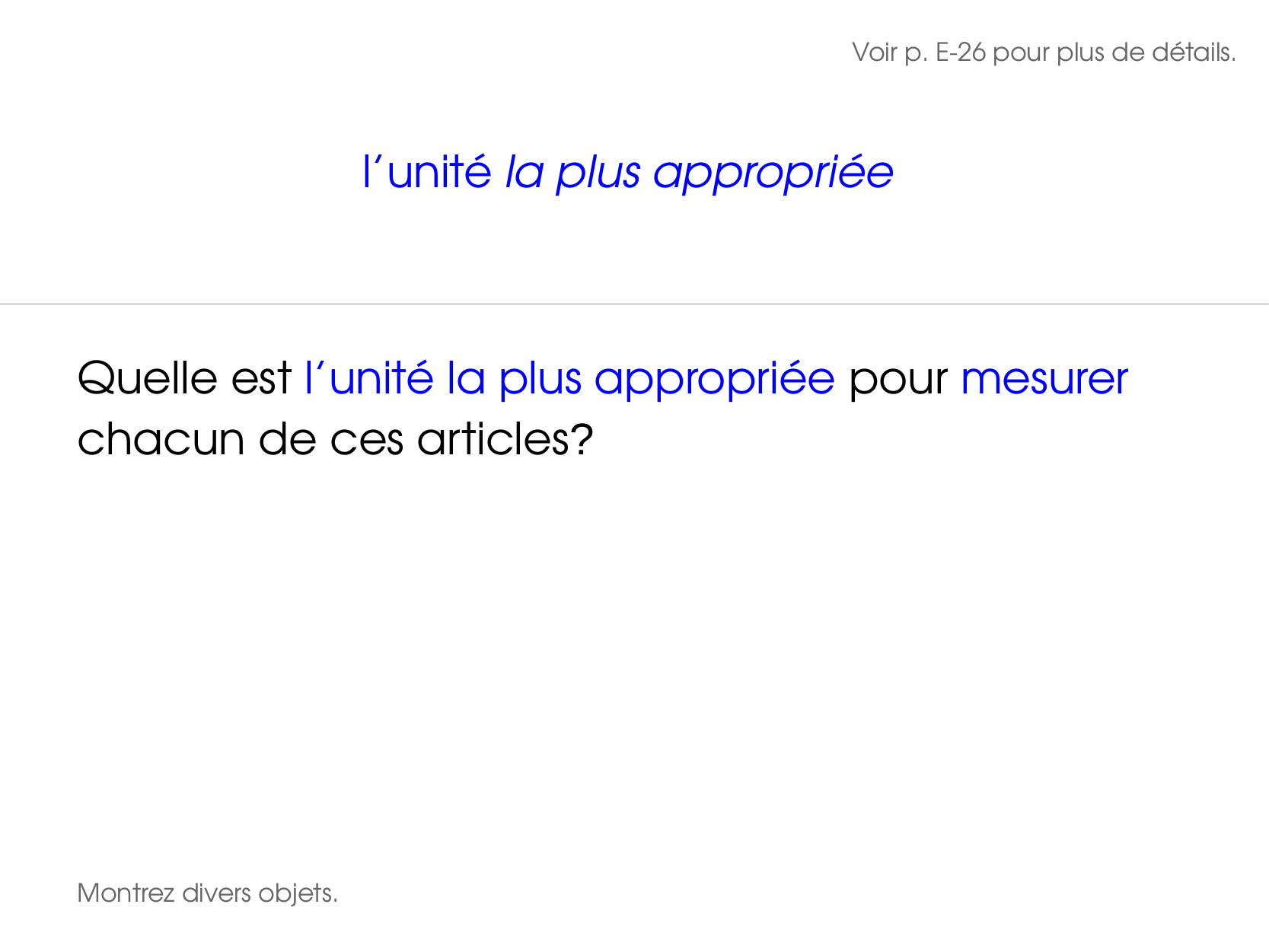

Voir p. E-26 pour plus de détails.
l’unité la plus appropriée
Quelle est l’unité la plus appropriée pour mesurer chacun de ces articles?
Montrez divers objets.